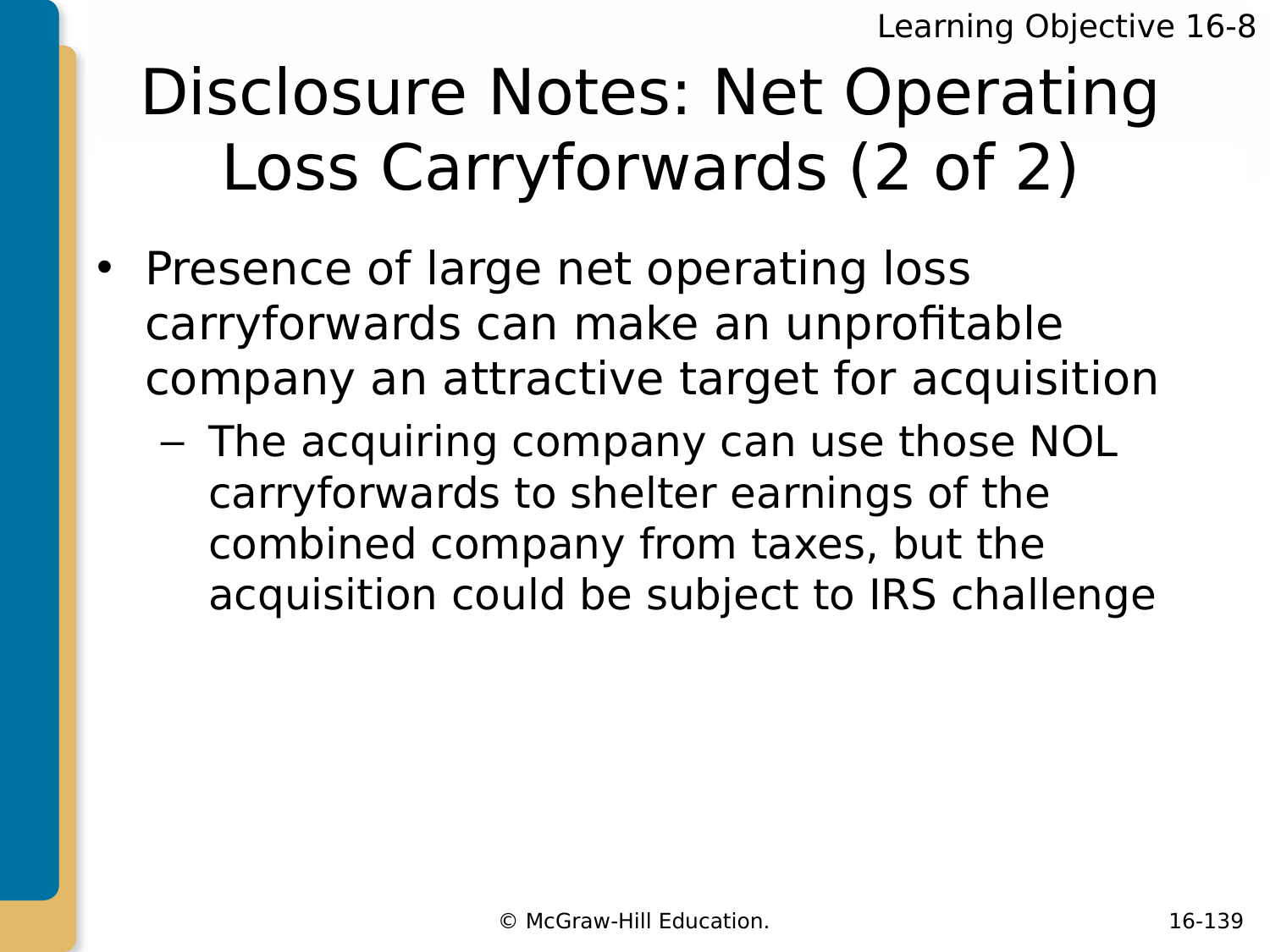

Learning Objective 16-8
# Disclosure Notes: Net Operating Loss Carryforwards (2 of 2)
Presence of large net operating loss carryforwards can make an unprofitable company an attractive target for acquisition
The acquiring company can use those NOL carryforwards to shelter earnings of the combined company from taxes, but the acquisition could be subject to IRS challenge